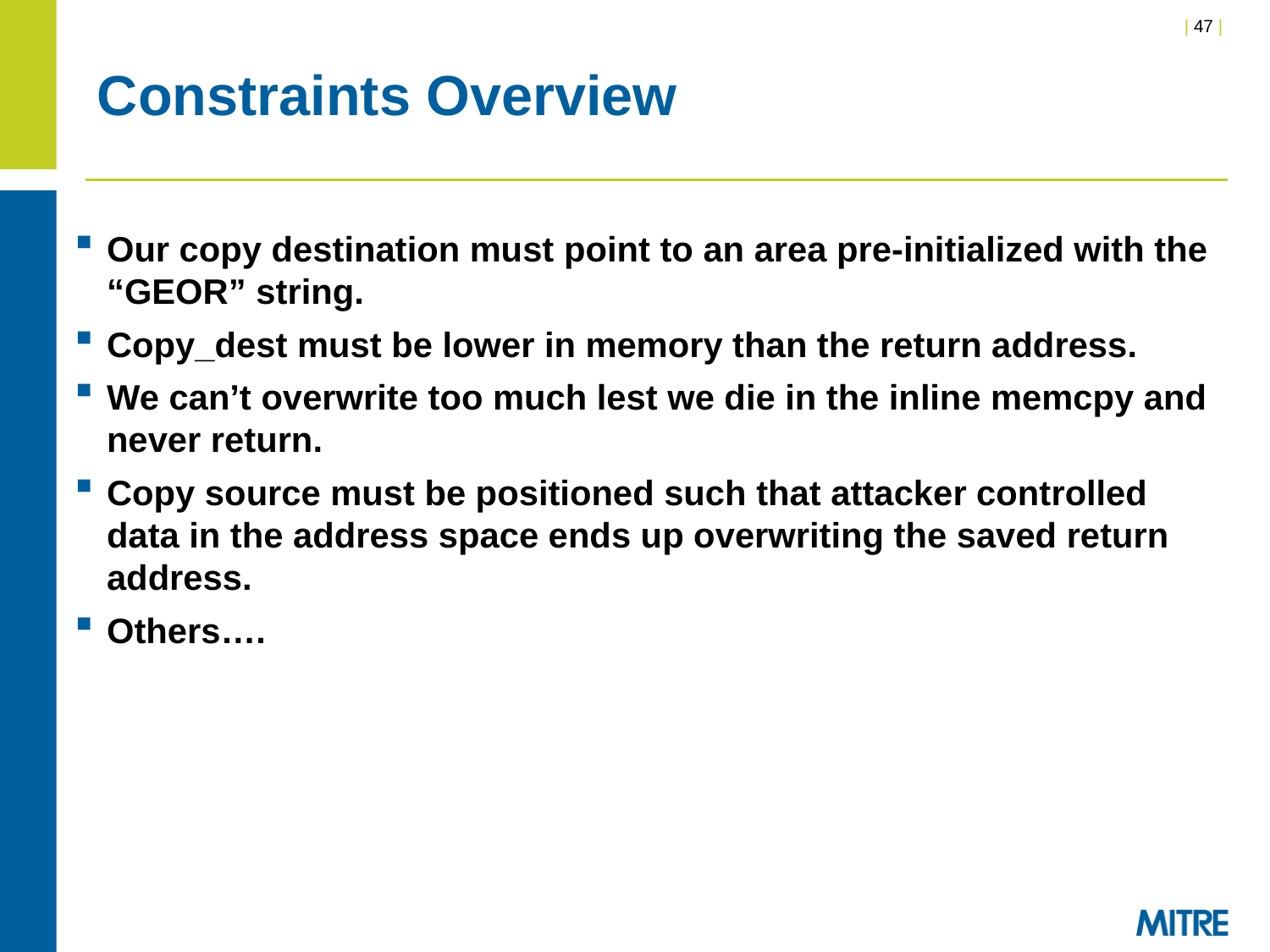

# Constraints Overview
Our copy destination must point to an area pre-initialized with the “GEOR” string.
Copy_dest must be lower in memory than the return address.
We can’t overwrite too much lest we die in the inline memcpy and never return.
Copy source must be positioned such that attacker controlled data in the address space ends up overwriting the saved return address.
Others….